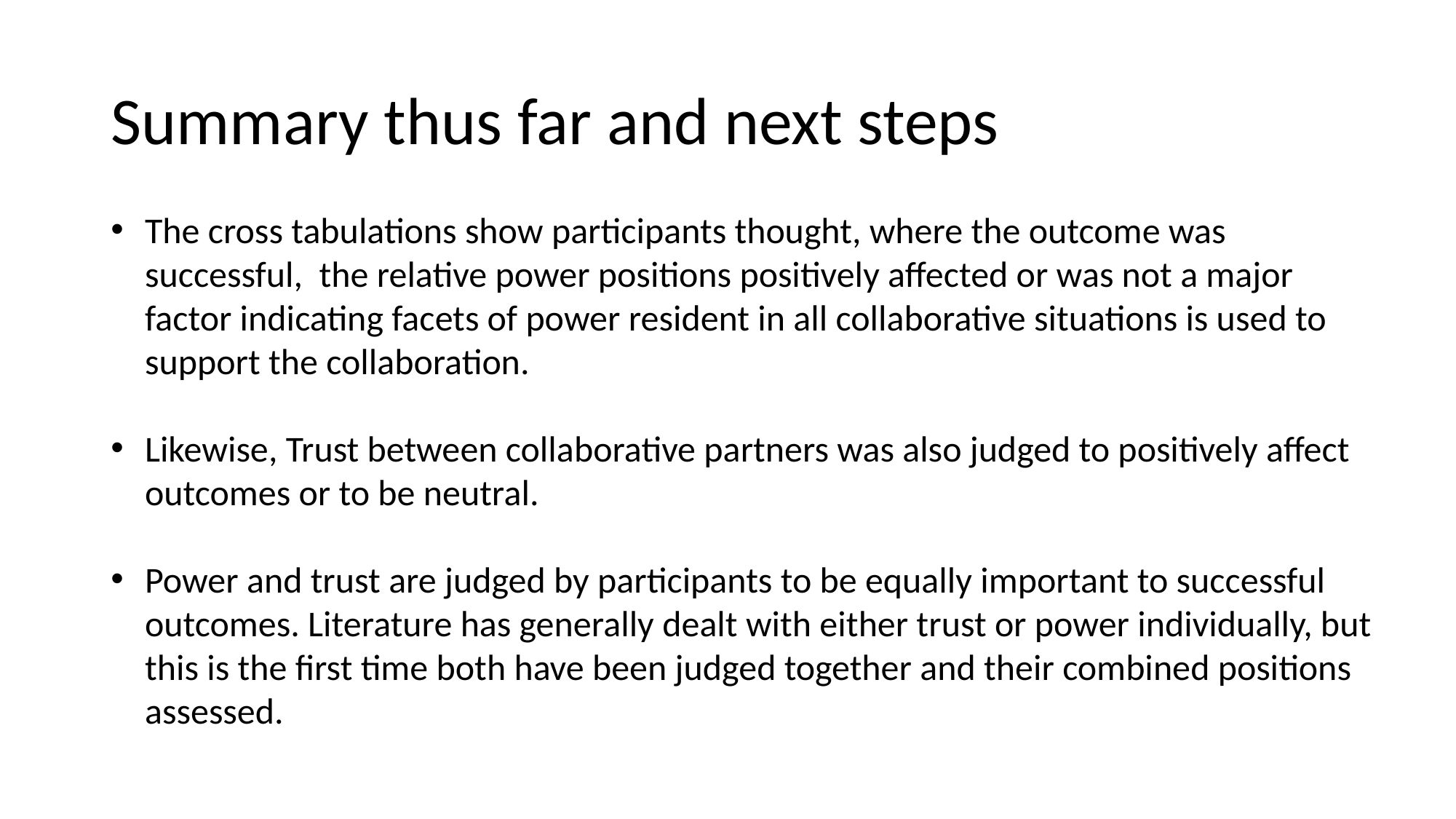

# Summary thus far and next steps
The cross tabulations show participants thought, where the outcome was successful,  the relative power positions positively affected or was not a major factor indicating facets of power resident in all collaborative situations is used to support the collaboration.

Likewise, Trust between collaborative partners was also judged to positively affect outcomes or to be neutral.

Power and trust are judged by participants to be equally important to successful outcomes. Literature has generally dealt with either trust or power individually, but this is the first time both have been judged together and their combined positions assessed.